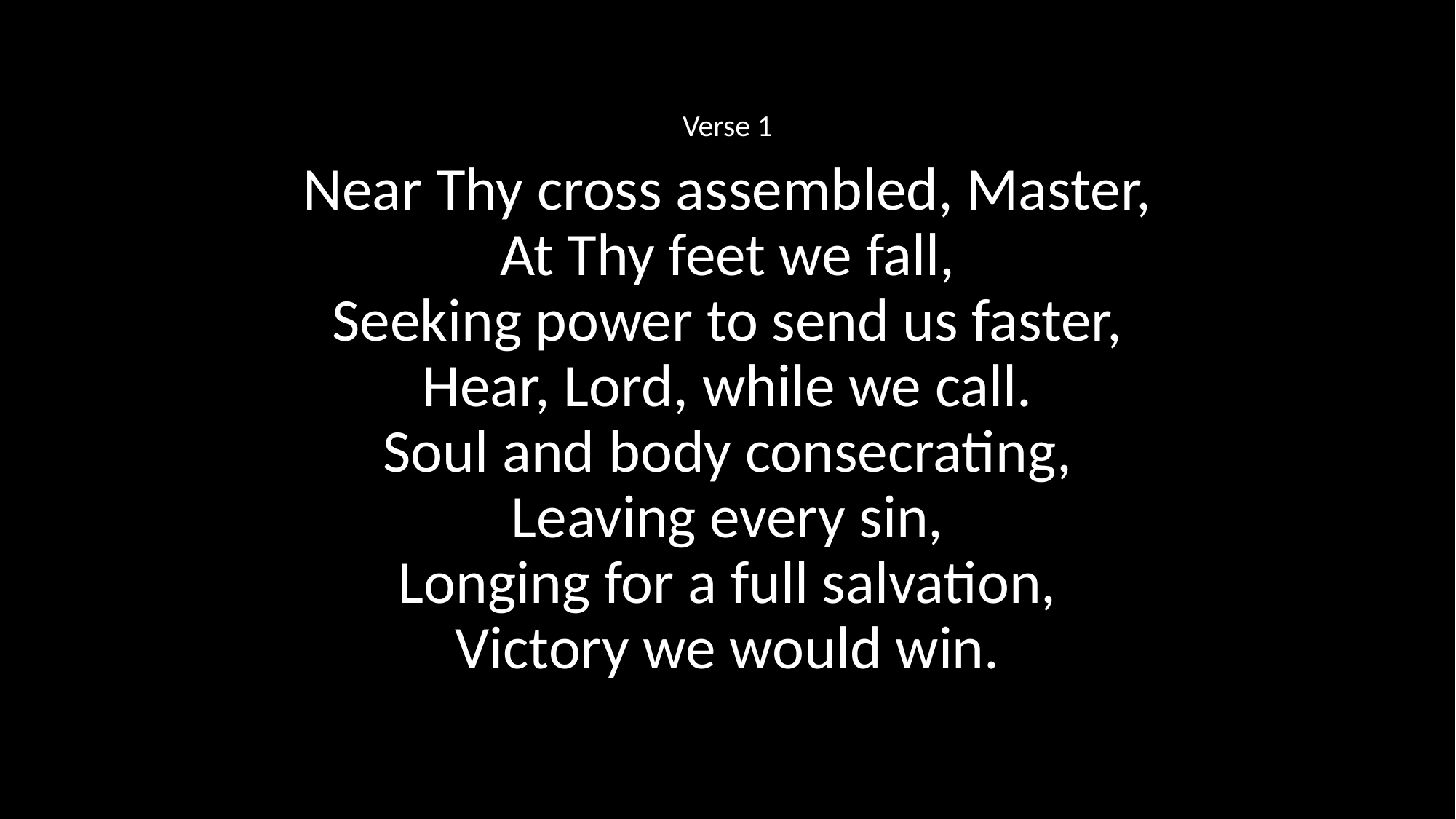

Verse 1
Near Thy cross assembled, Master,
At Thy feet we fall,
Seeking power to send us faster,
Hear, Lord, while we call.
Soul and body consecrating,
Leaving every sin,
Longing for a full salvation,
Victory we would win.